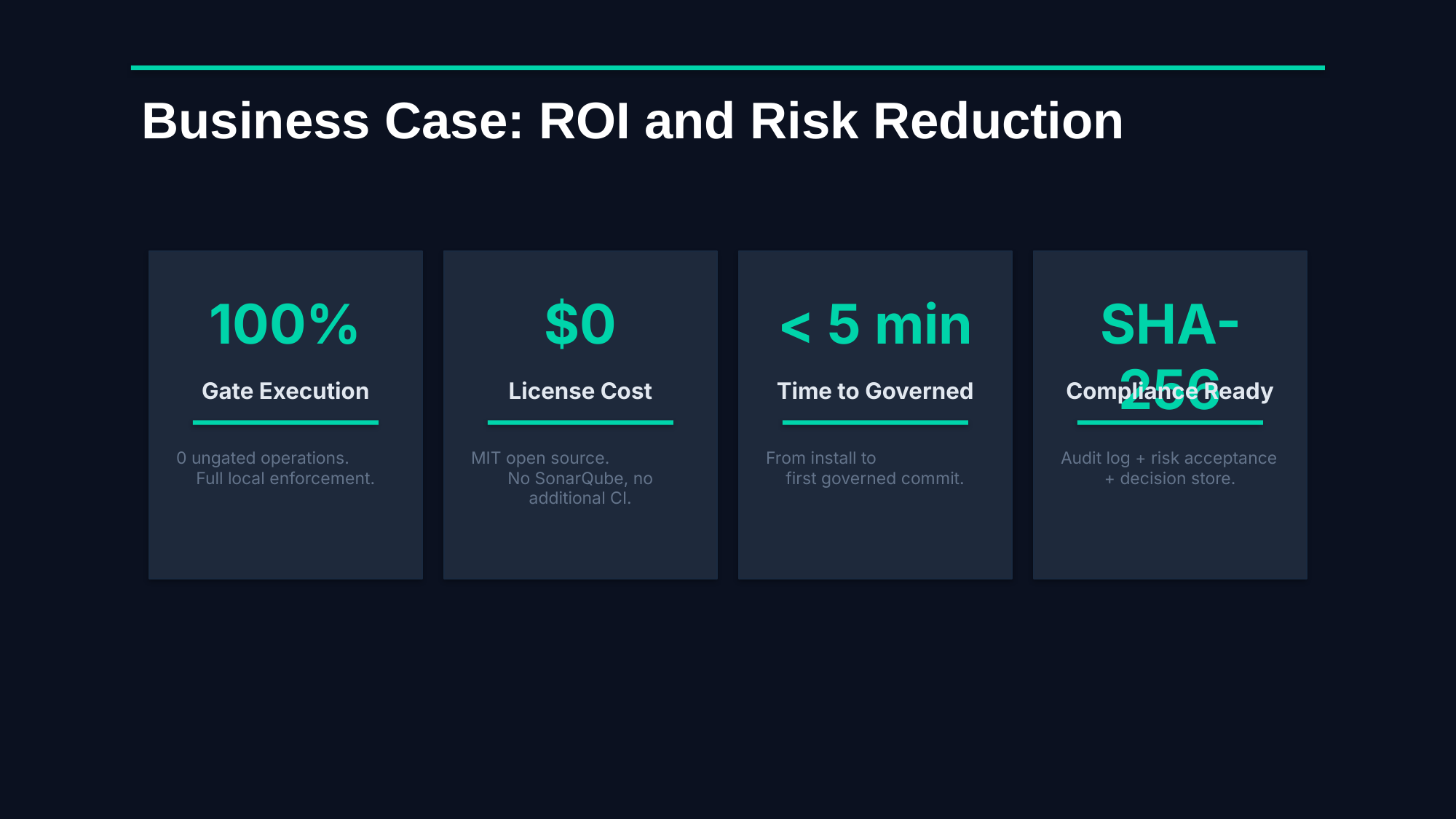

Business Case: ROI and Risk Reduction

100%
$0
< 5 min
SHA-256
Gate Execution
License Cost
Time to Governed
Compliance Ready

0 ungated operations.
Full local enforcement.
MIT open source.
No SonarQube, no additional CI.
From install to
first governed commit.
Audit log + risk acceptance
+ decision store.